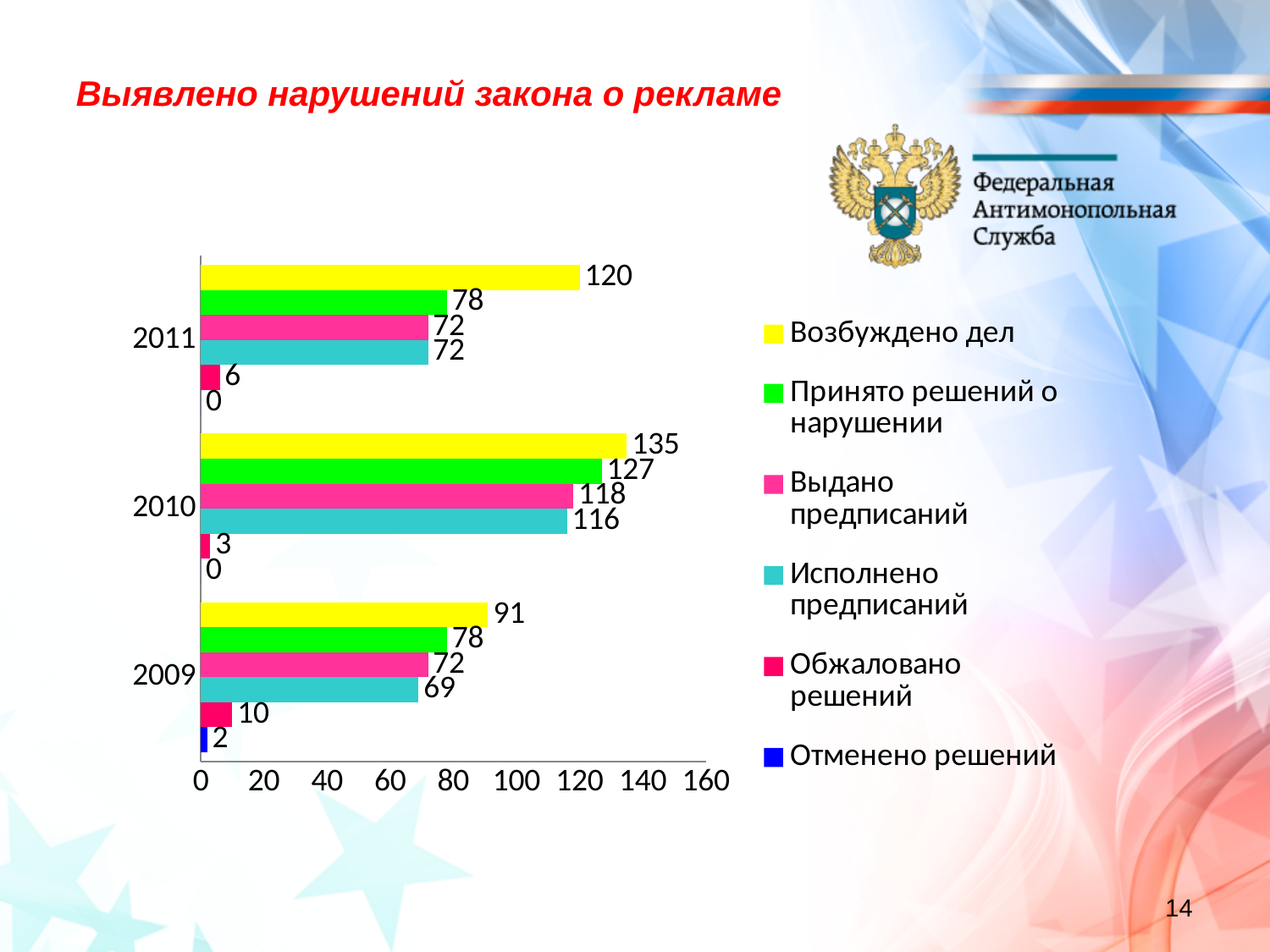

Выявлено нарушений закона о рекламе

### Chart

| Category | Отменено решений | Обжаловано решений | Исполнено предписаний | Выдано предписаний | Принято решений о нарушении | Возбуждено дел |
|---|---|---|---|---|---|---|
| 2009 | 2.0 | 10.0 | 69.0 | 72.0 | 78.0 | 91.0 |
| 2010 | 0.0 | 3.0 | 116.0 | 118.0 | 127.0 | 135.0 |
| 2011 | 0.0 | 6.0 | 72.0 | 72.0 | 78.0 | 120.0 |
14